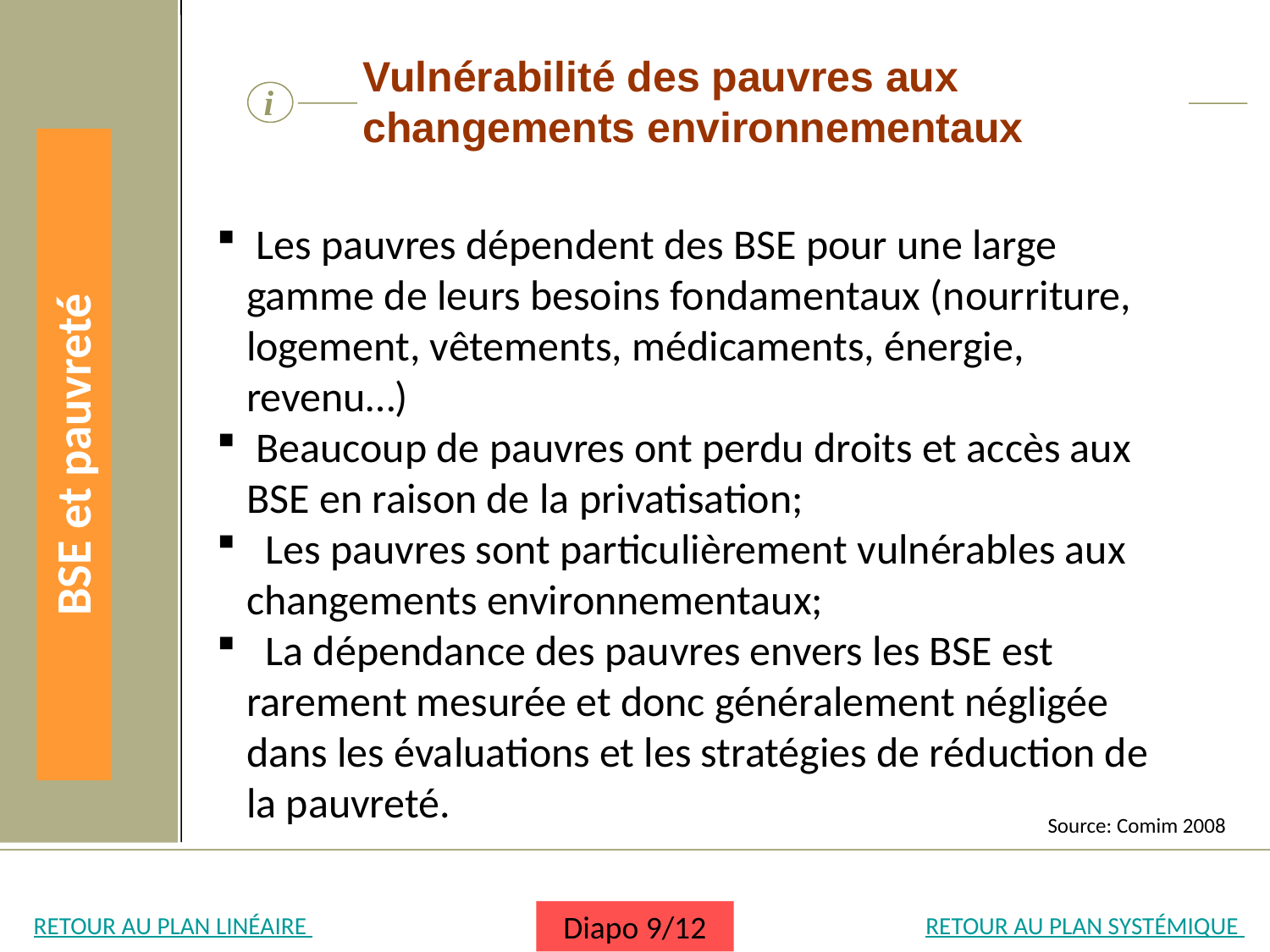

Vulnérabilité des pauvres aux changements environnementaux
i

 Les pauvres dépendent des BSE pour une large gamme de leurs besoins fondamentaux (nourriture, logement, vêtements, médicaments, énergie, revenu…)
 Beaucoup de pauvres ont perdu droits et accès aux BSE en raison de la privatisation;
  Les pauvres sont particulièrement vulnérables aux changements environnementaux;
  La dépendance des pauvres envers les BSE est rarement mesurée et donc généralement négligée dans les évaluations et les stratégies de réduction de la pauvreté.
BSE et pauvreté
Source: Comim 2008

RETOUR AU PLAN LINÉAIRE
RETOUR AU PLAN SYSTÉMIQUE
Diapo 9/12